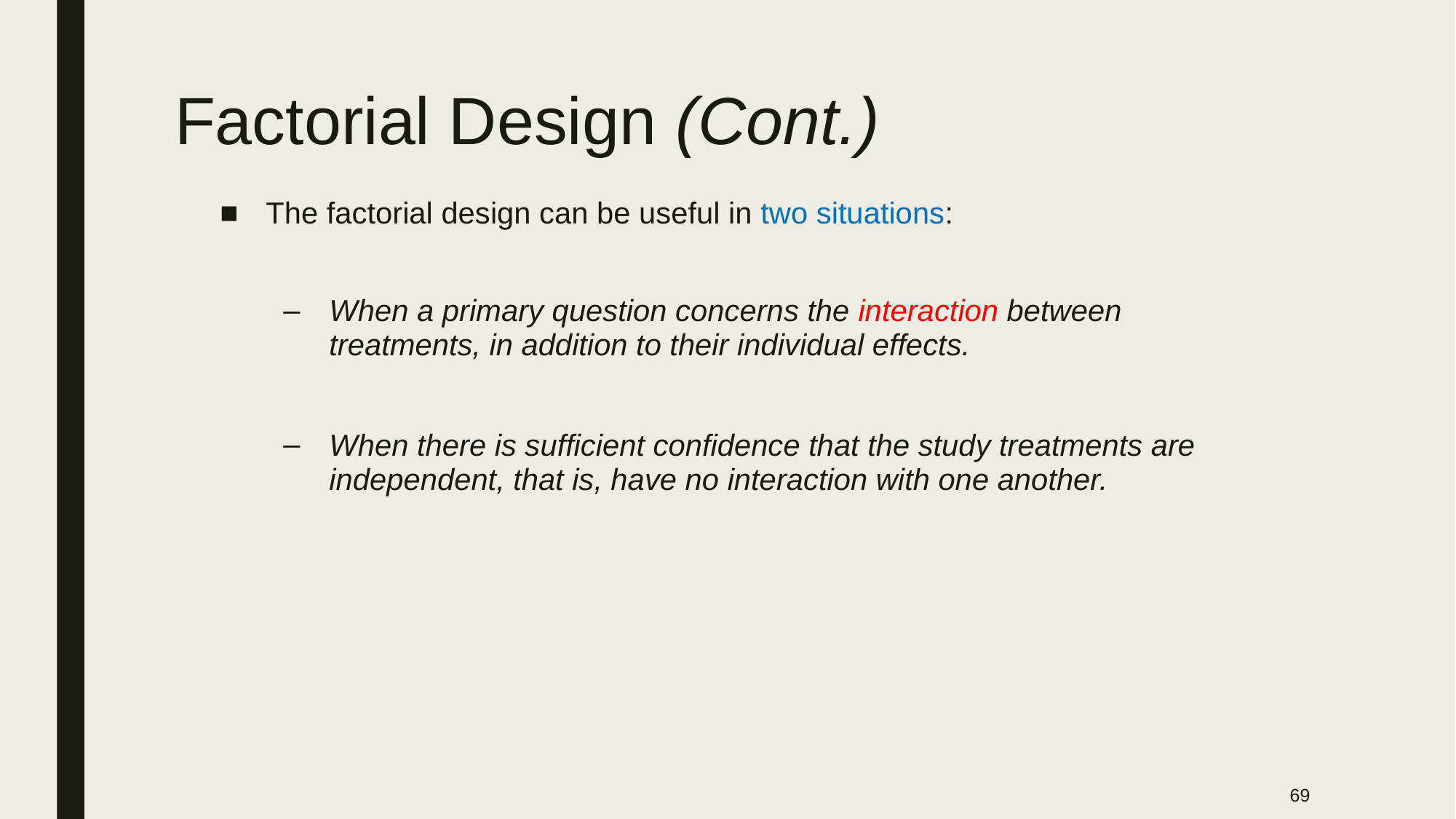

# Factorial Design (Cont.)
The factorial design can be useful in two situations:

When a primary question concerns the interaction between treatments, in addition to their individual effects.

When there is sufficient confidence that the study treatments are independent, that is, have no interaction with one another.

69